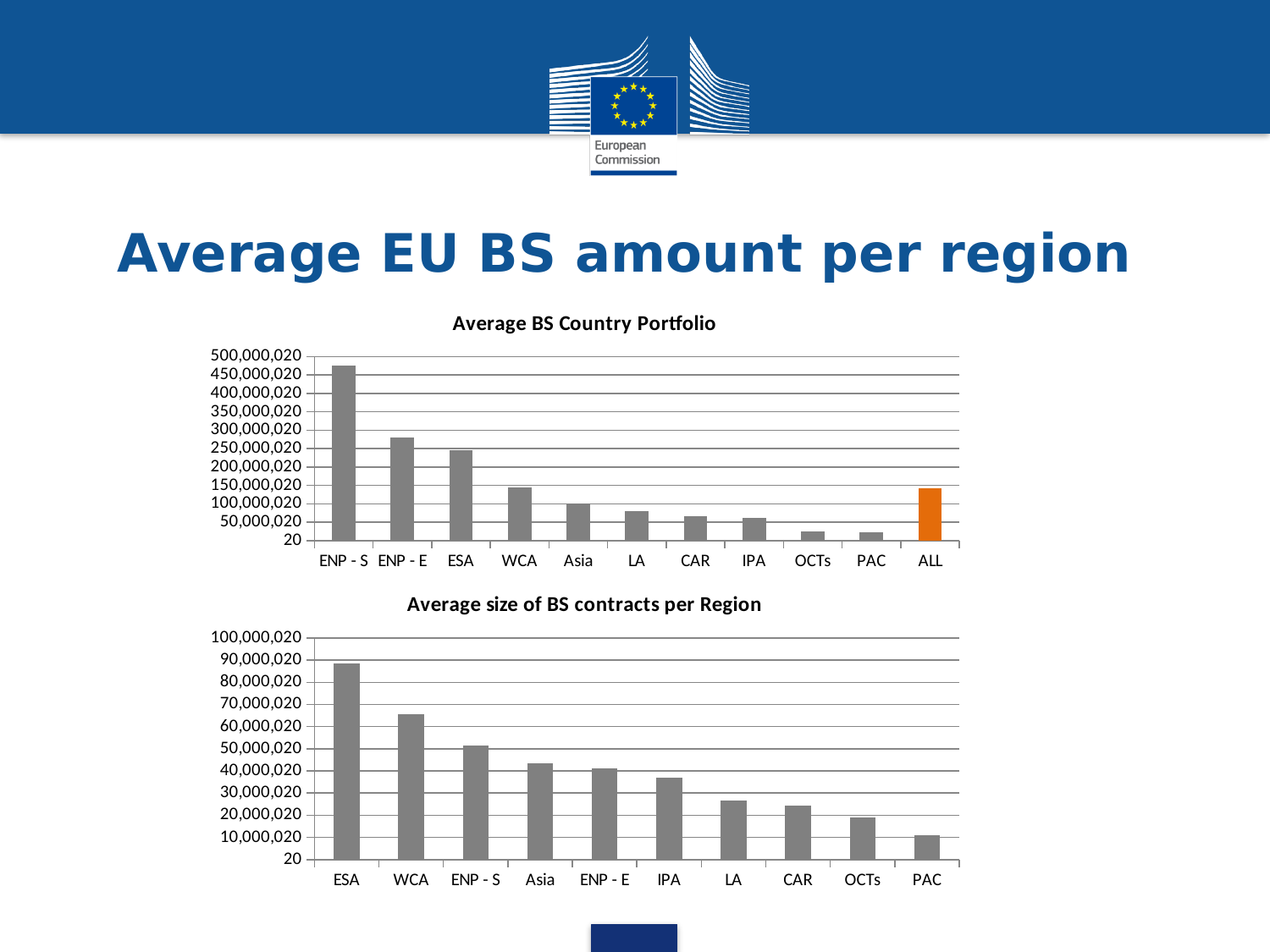

# Average EU BS amount per region

### Chart: Average BS Country Portfolio

| Category | BS commitment / Number of countries |
|---|---|
| ENP - S | 475340000.0 |
| ENP - E | 280180000.0 |
| ESA | 245242174.6153846 |
| WCA | 145253929.89473686 |
| Asia | 99848778.07692307 |
| LA | 79465000.0 |
| CAR | 66572737.28571428 |
| IPA | 61666666.666666664 |
| OCTs | 24845932.7 |
| PAC | 22229865.4 |
| ALL | 142543054.08888888 |

### Chart: Average size of BS contracts per Region

| Category | BS commitment / Number of BS Operations |
|---|---|
| ESA | 88559674.16666667 |
| WCA | 65710111.14285714 |
| ENP - S | 51667391.30434783 |
| Asia | 43267803.833333336 |
| ENP - E | 41202941.176470585 |
| IPA | 37000000.0 |
| LA | 26488333.333333332 |
| CAR | 24526797.94736842 |
| OCTs | 19112255.923076924 |
| PAC | 11114932.7 |